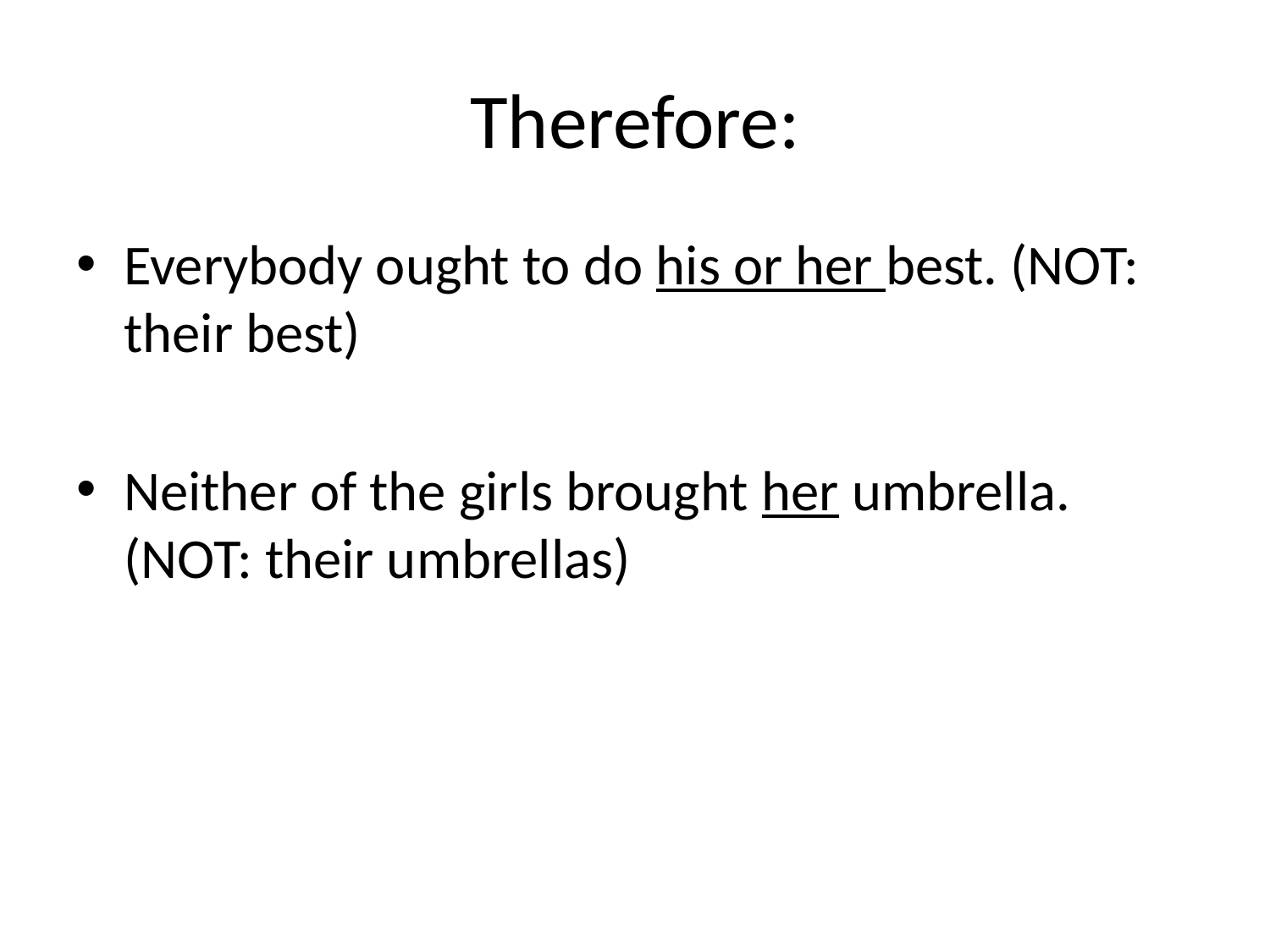

# Therefore:
Everybody ought to do his or her best. (NOT: their best)

Neither of the girls brought her umbrella. (NOT: their umbrellas)